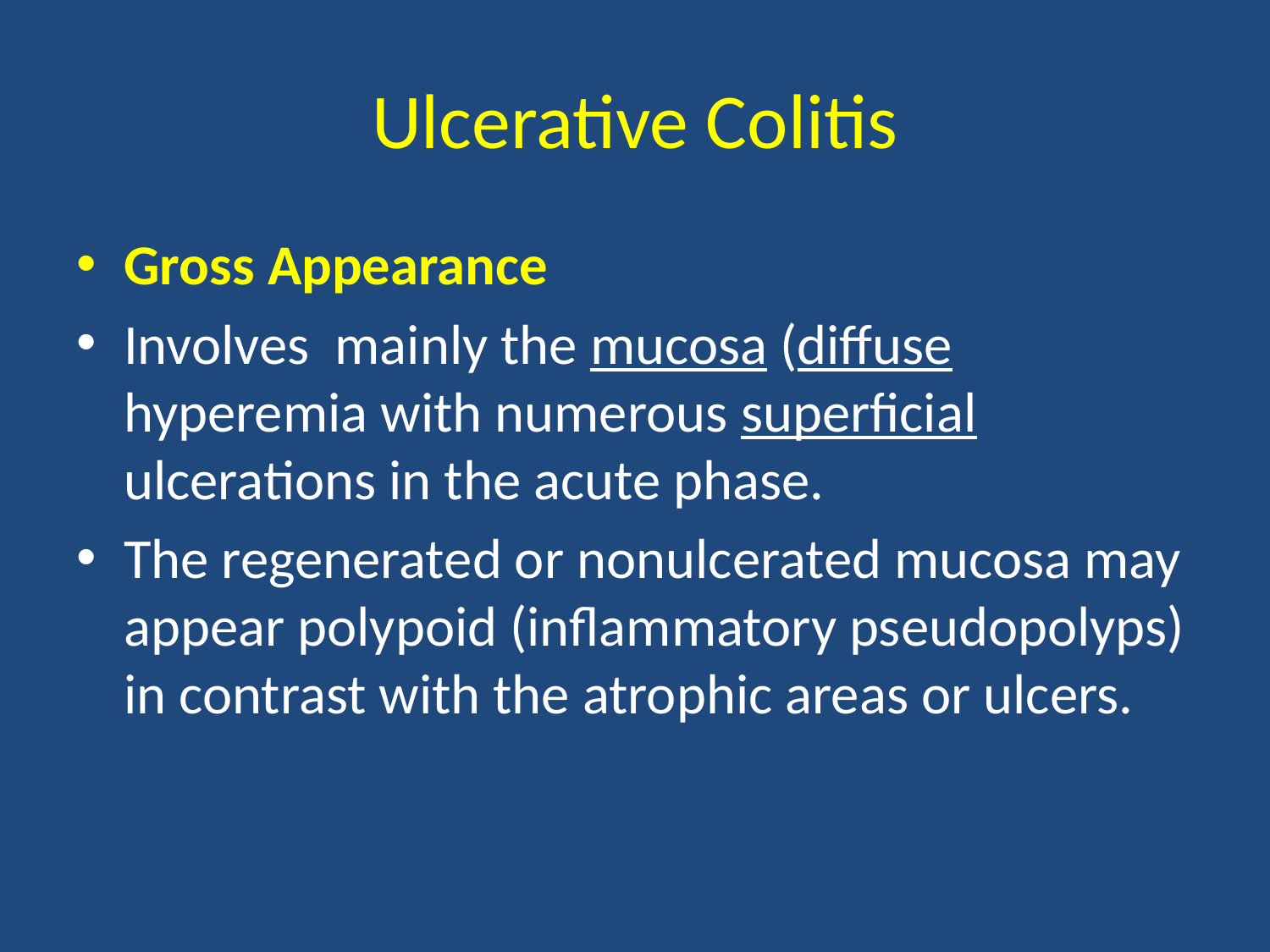

# Ulcerative Colitis
Gross Appearance
Involves  mainly the mucosa (diffuse hyperemia with numerous superficial ulcerations in the acute phase.
The regenerated or nonulcerated mucosa may appear polypoid (inflammatory pseudopolyps) in contrast with the atrophic areas or ulcers.